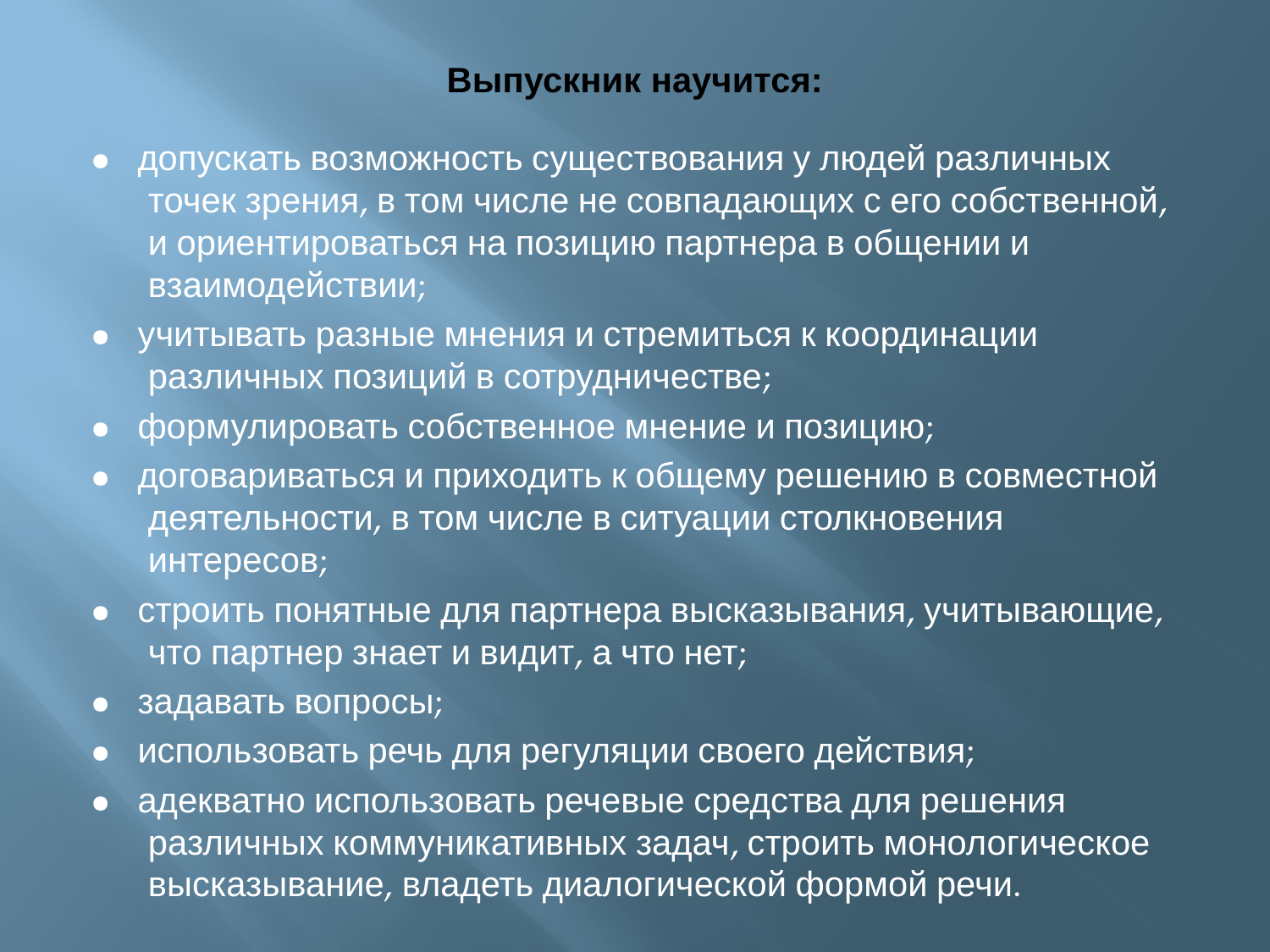

# Выпускник научится:
•   допускать возможность существования у людей различных точек зрения, в том числе не совпадающих с его собственной, и ориентироваться на позицию партнера в общении и взаимодей­ствии;
•   учитывать разные мнения и стремиться к координации различных позиций в сотрудничестве;
•   формулировать собственное мнение и позицию;
•   договариваться и приходить к общему решению в совместной деятельности, в том числе в ситуации столкновения интересов;
•   строить понятные для партнера высказывания, учитывающие, что партнер знает и видит, а что нет;
•   задавать вопросы;
•   использовать речь для регуляции своего действия;
•   адекватно использовать речевые средства для решения различных коммуникативных задач, строить монологическое высказывание, владеть диалогической формой речи.